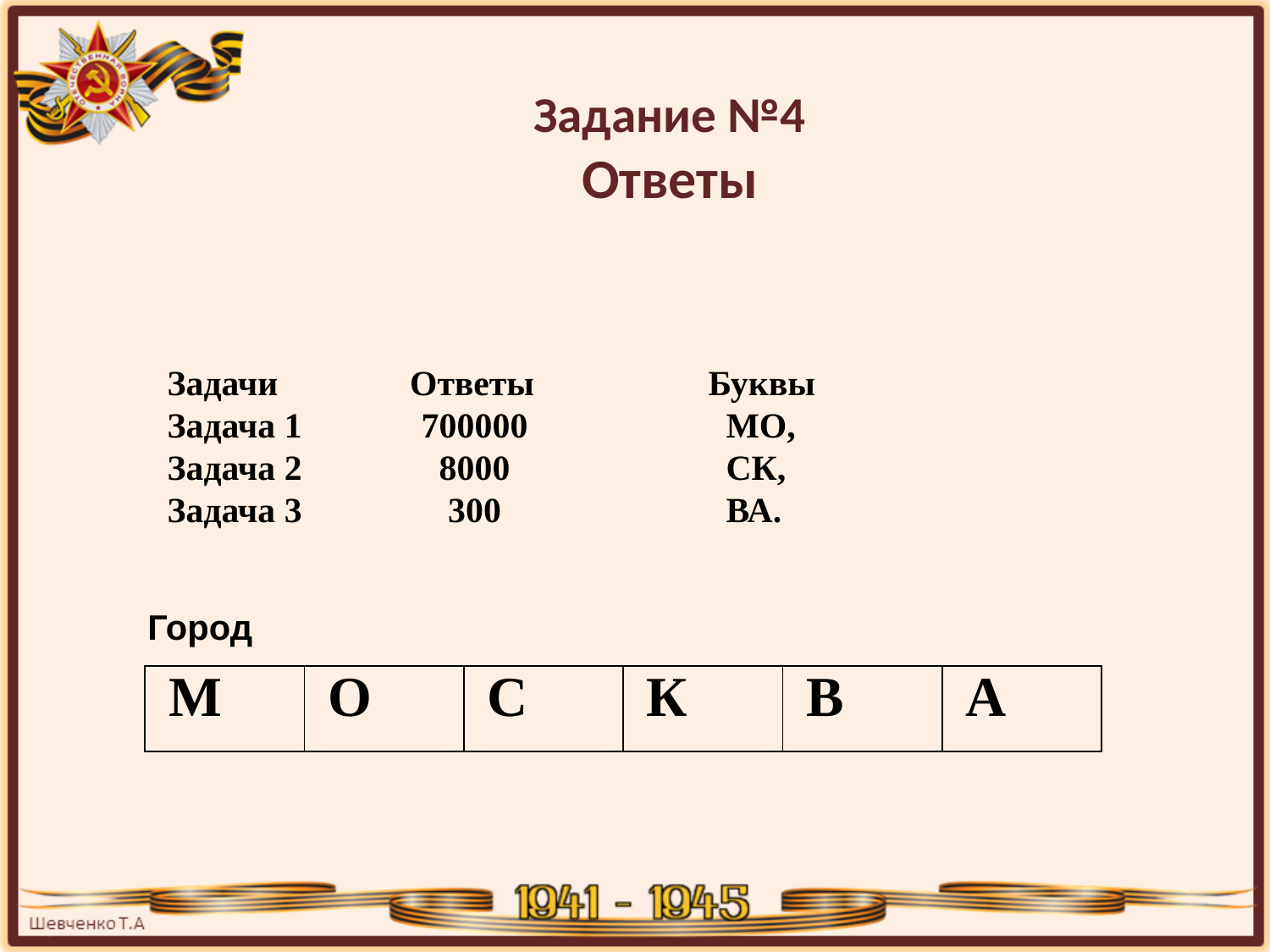

# Задание №4 Ответы
Задачи	             Ответы	                  Буквы
Задача 1	700000	                    МО,
Задача 2	  8000	                    СК,
Задача 3	   300	                    ВА.

Город
| М | О | С | К | В | А |
| --- | --- | --- | --- | --- | --- |